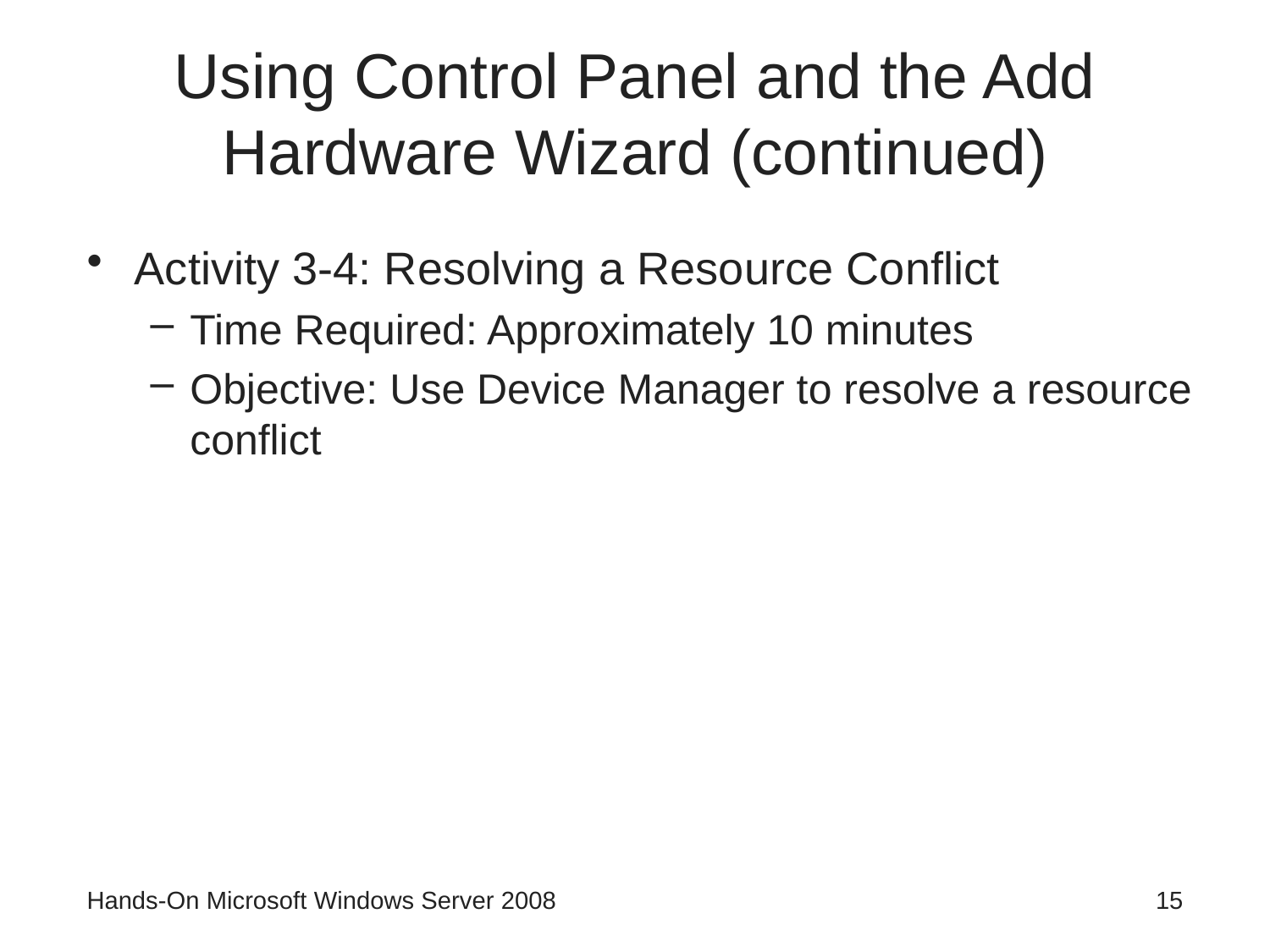

# Using Control Panel and the Add Hardware Wizard (continued)
Activity 3-4: Resolving a Resource Conflict
Time Required: Approximately 10 minutes
Objective: Use Device Manager to resolve a resource conflict
Hands-On Microsoft Windows Server 2008
15